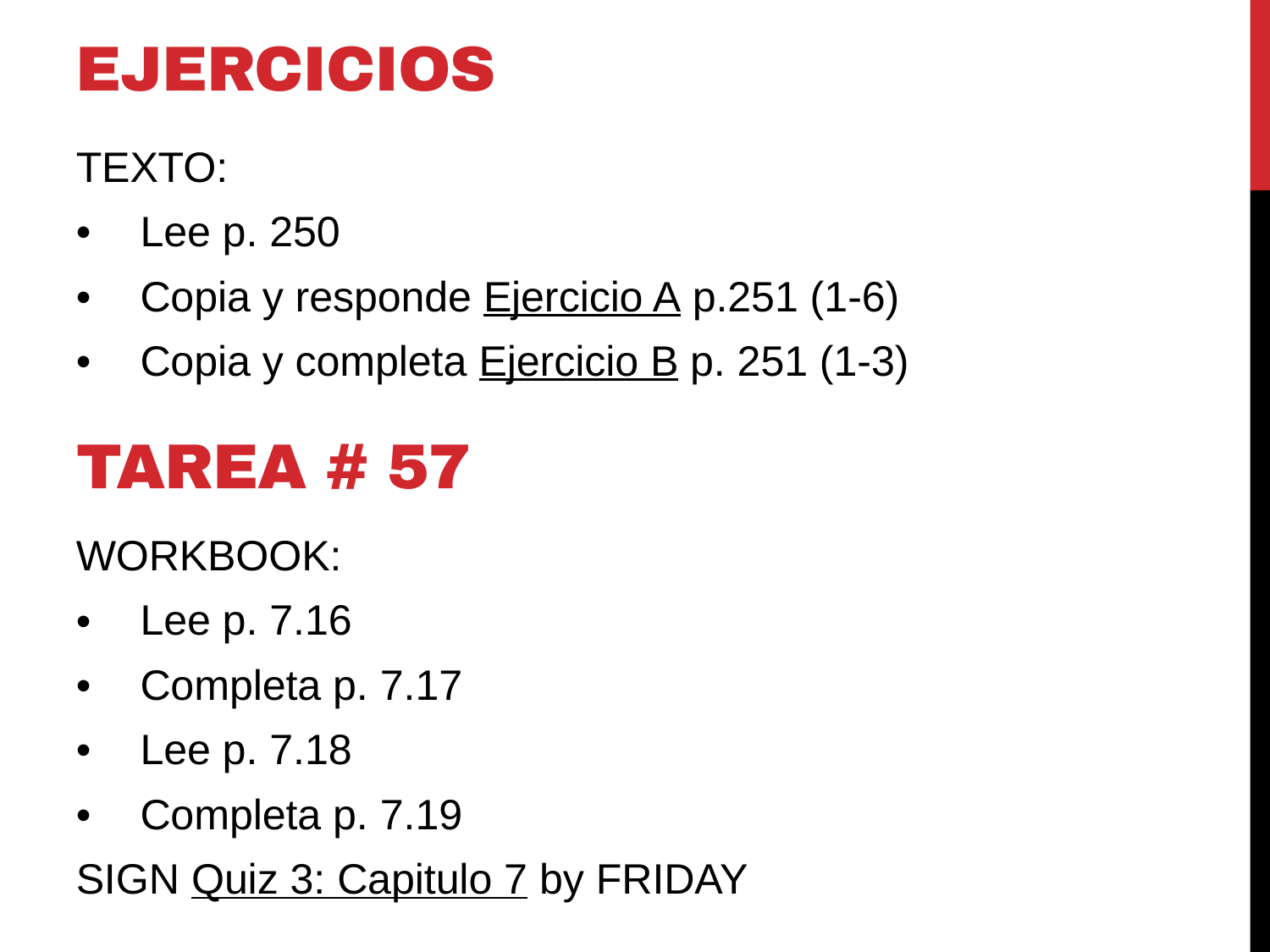

EJERCICIOS
TEXTO:
Lee p. 250
Copia y responde Ejercicio A p.251 (1-6)
Copia y completa Ejercicio B p. 251 (1-3)

WORKBOOK:
Lee p. 7.16
Completa p. 7.17
Lee p. 7.18
Completa p. 7.19
SIGN Quiz 3: Capitulo 7 by FRIDAY

Tarea # 57